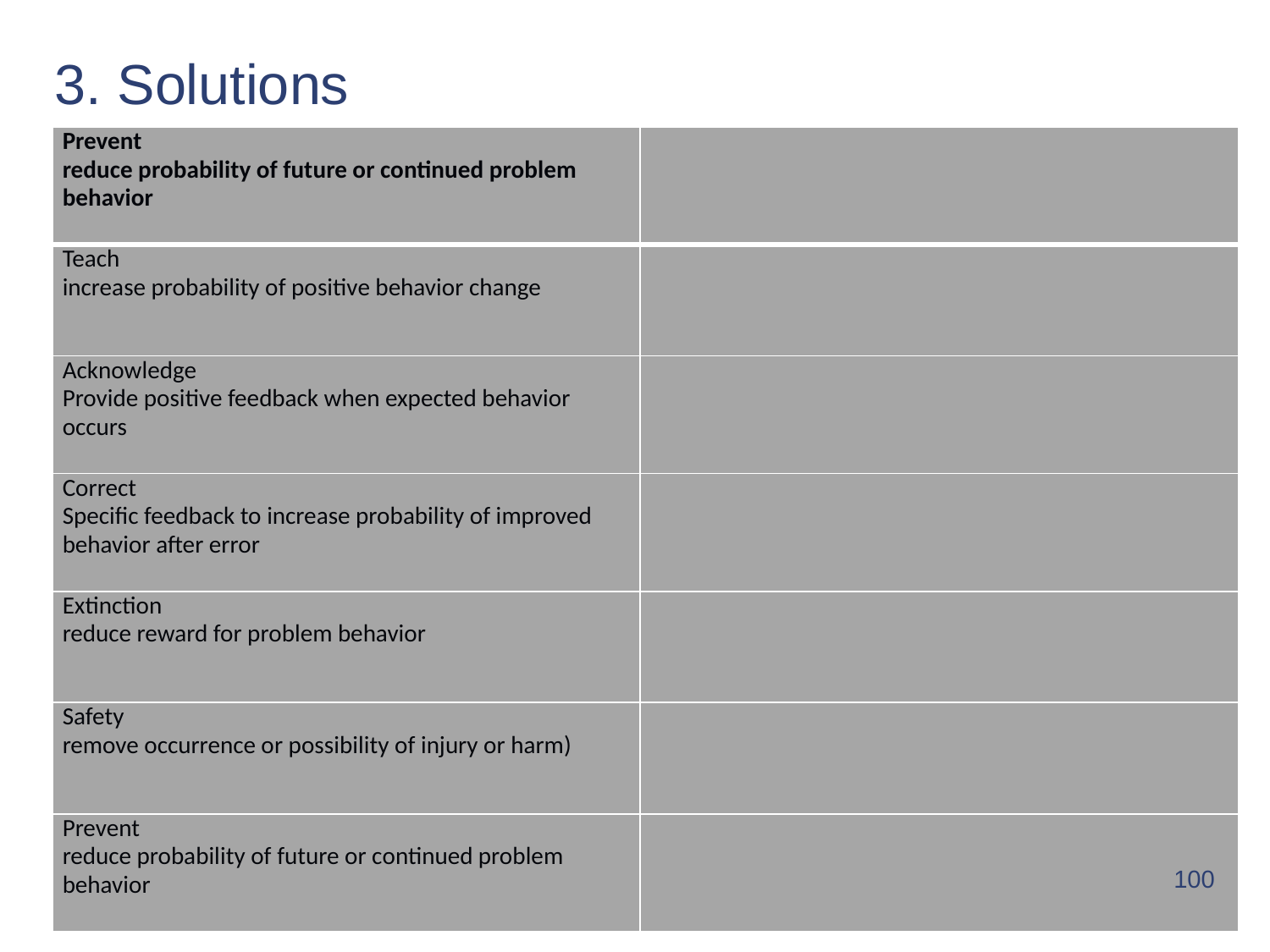

#
3. Solutions
| Prevent reduce probability of future or continued problem behavior |  |
| --- | --- |
| Teach increase probability of positive behavior change |  |
| Acknowledge Provide positive feedback when expected behavior occurs |  |
| Correct Specific feedback to increase probability of improved behavior after error |  |
| Extinction reduce reward for problem behavior |  |
| Safety remove occurrence or possibility of injury or harm) |  |
| Prevent reduce probability of future or continued problem behavior |  |
100